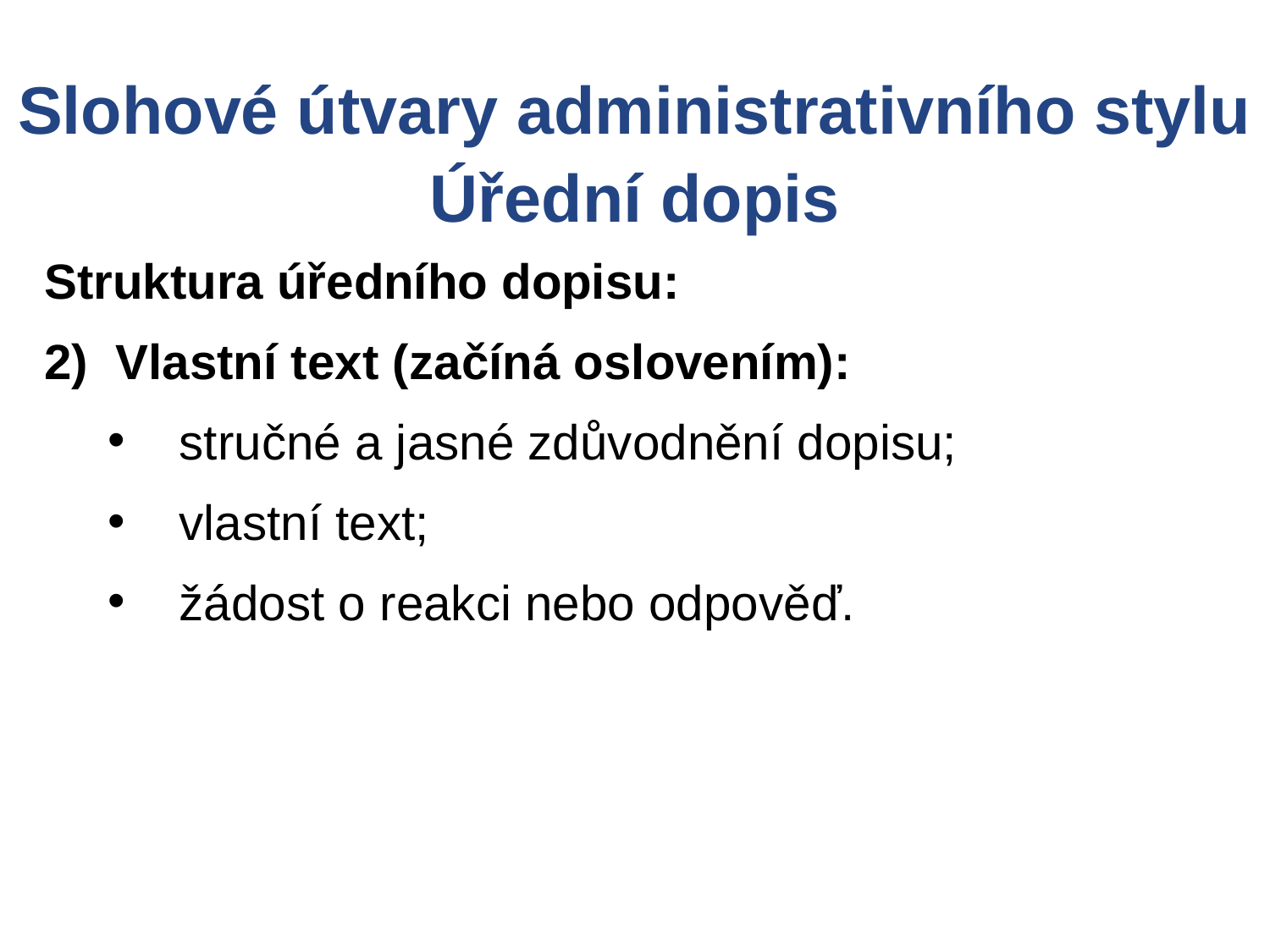

Slohové útvary administrativního stylu
Úřední dopis
Struktura úředního dopisu:
Vlastní text (začíná oslovením):
stručné a jasné zdůvodnění dopisu;
vlastní text;
žádost o reakci nebo odpověď.